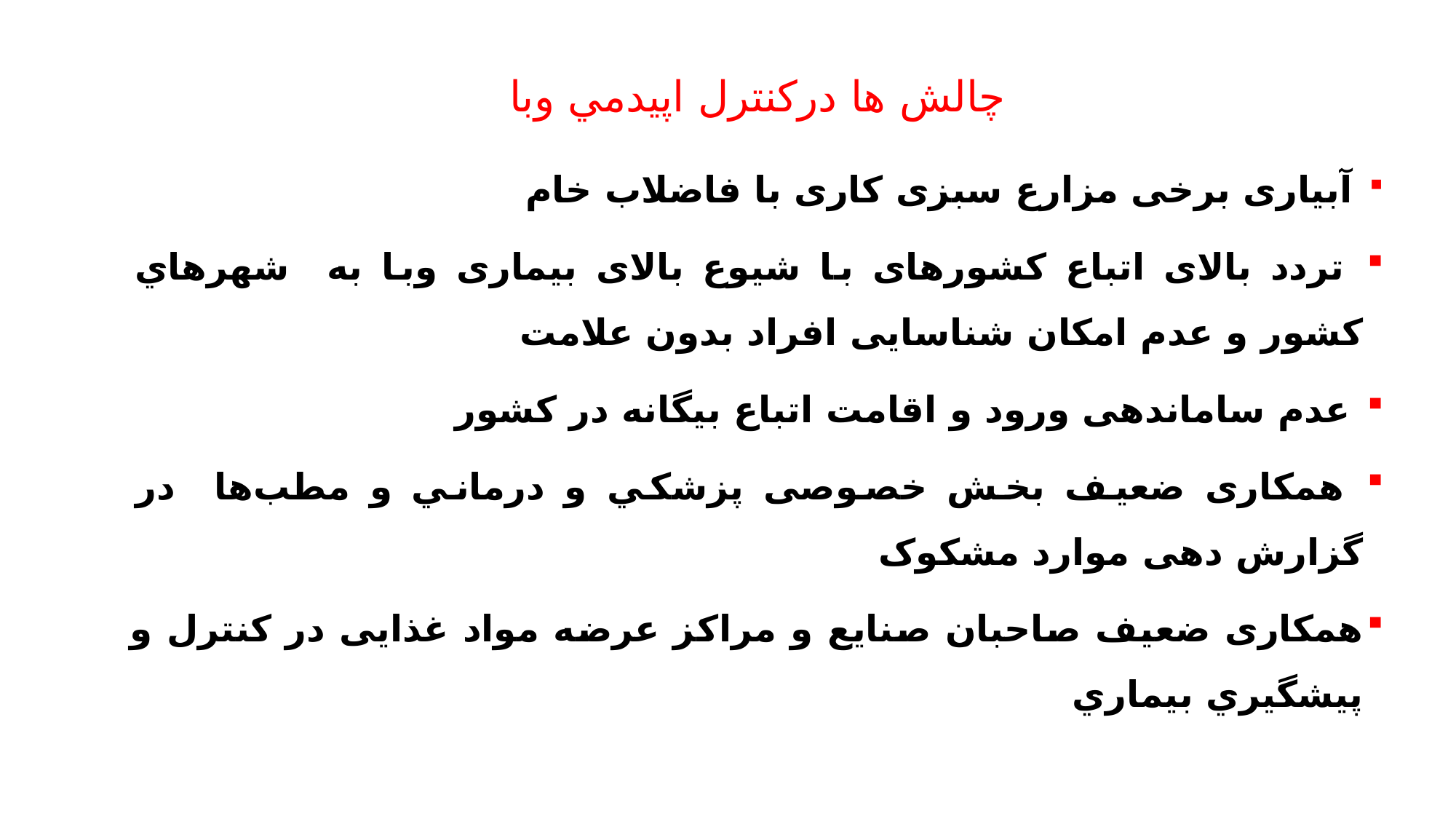

# چالش ها دركنترل اپيدمي وبا
 آبیاری برخی مزارع سبزی کاری با فاضلاب خام
 تردد بالای اتباع کشورهای با شیوع بالای بیماری وبا به  شهرهاي كشور و عدم امکان شناسایی افراد بدون علامت
 عدم ساماندهی ورود و اقامت اتباع بیگانه در کشور
 همکاری ضعیف بخش خصوصی پزشكي و درماني و مطب‌ها  در گزارش دهی موارد مشکوک
همکاری ضعیف صاحبان صنایع و مراکز عرضه مواد غذایی در كنترل و پيشگيري بيماري